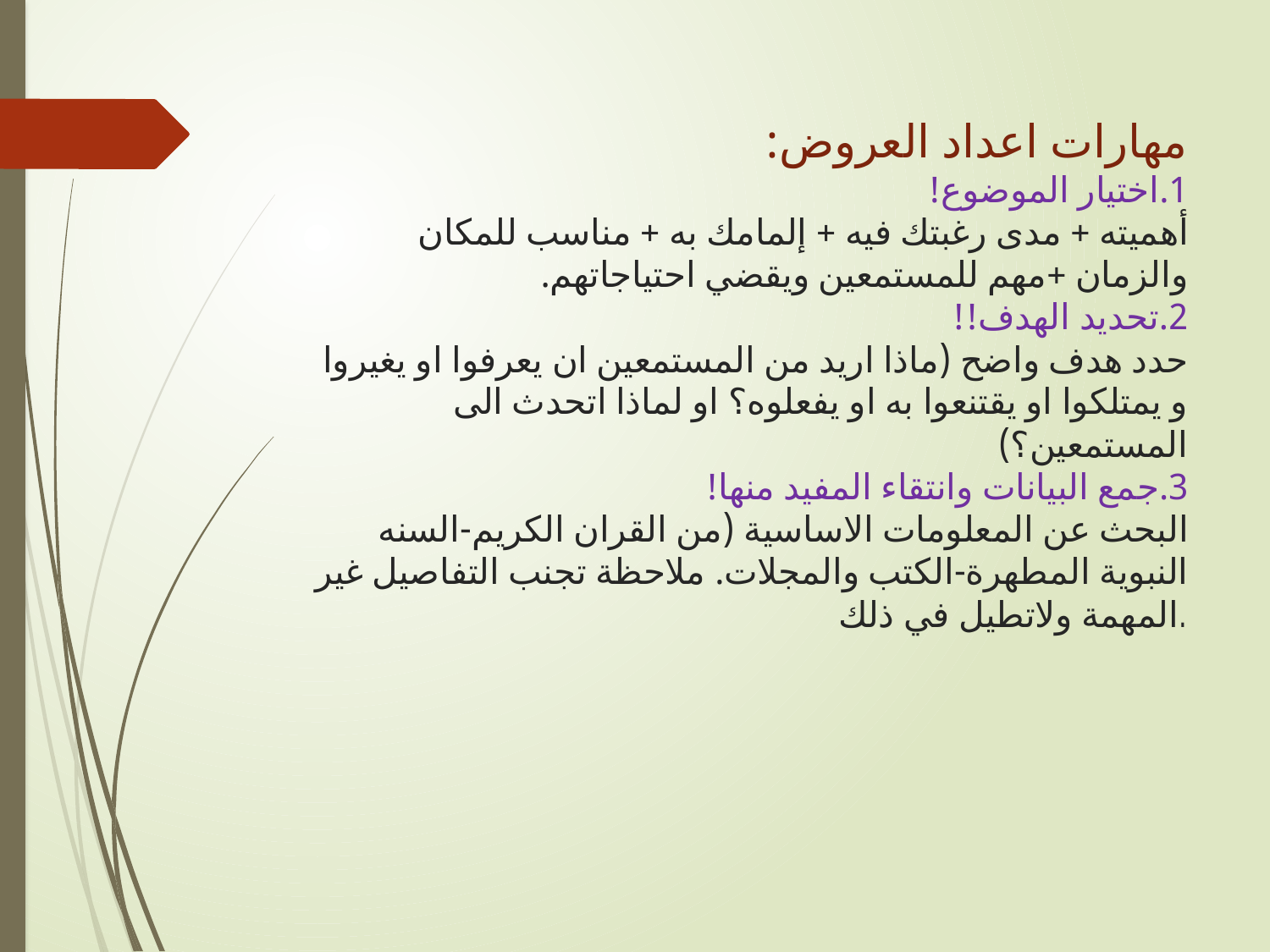

# مهارات اعداد العروض: 1.اختيار الموضوع! أهميته + مدى رغبتك فيه + إلمامك به + مناسب للمكان والزمان +مهم للمستمعين ويقضي احتياجاتهم. 2.تحديد الهدف!! حدد هدف واضح (ماذا اريد من المستمعين ان يعرفوا او يغيروا و يمتلكوا او يقتنعوا به او يفعلوه؟ او لماذا اتحدث الى المستمعين؟) 3.جمع البيانات وانتقاء المفيد منها! البحث عن المعلومات الاساسية (من القران الكريم-السنه النبوية المطهرة-الكتب والمجلات. ملاحظة تجنب التفاصيل غير المهمة ولاتطيل في ذلك.